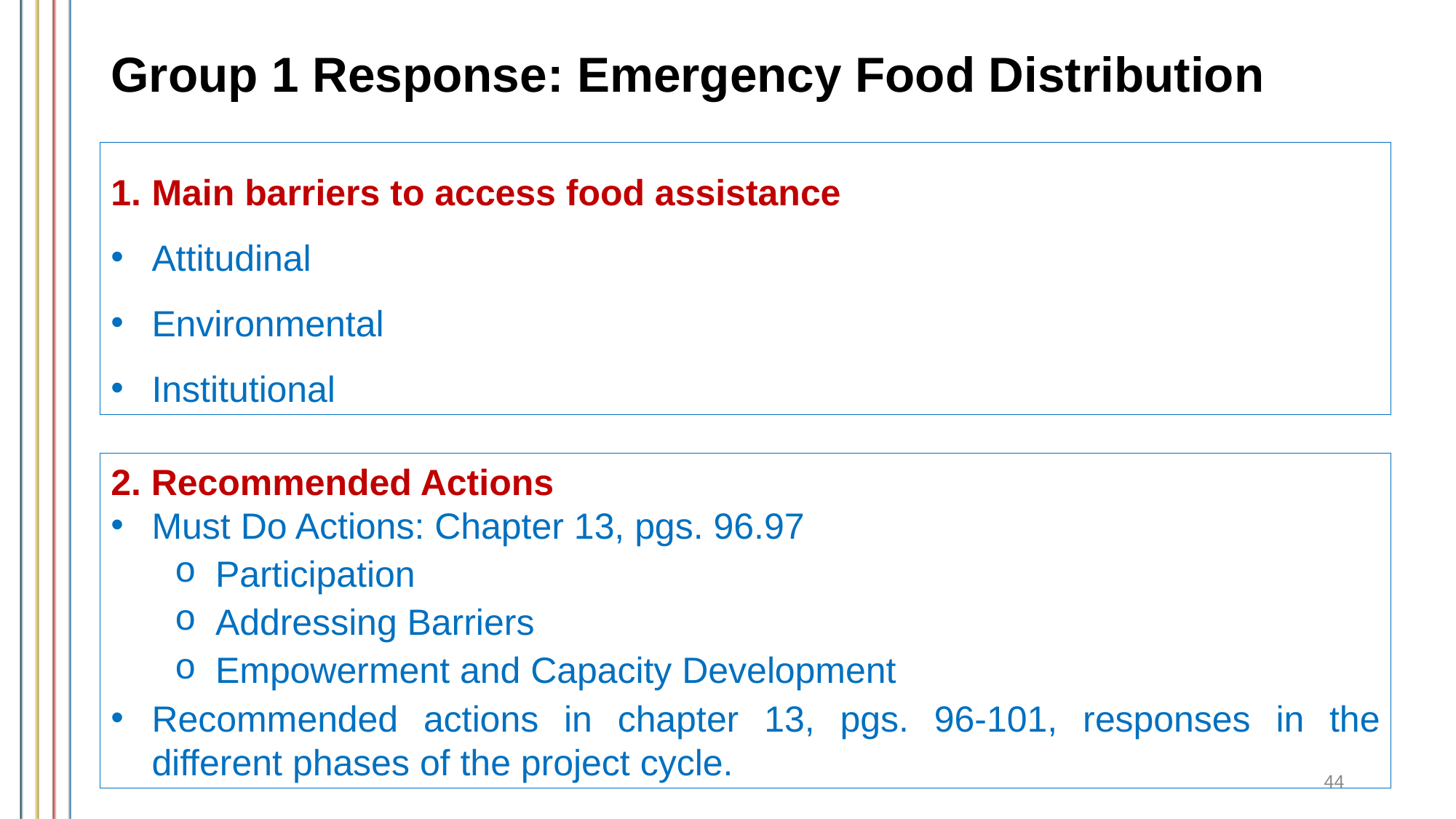

# Group 1 Response: Emergency Food Distribution
Main barriers to access food assistance
Attitudinal
Environmental
Institutional
2. Recommended Actions
Must Do Actions: Chapter 13, pgs. 96.97
Participation
Addressing Barriers
Empowerment and Capacity Development
Recommended actions in chapter 13, pgs. 96-101, responses in the different phases of the project cycle.
44